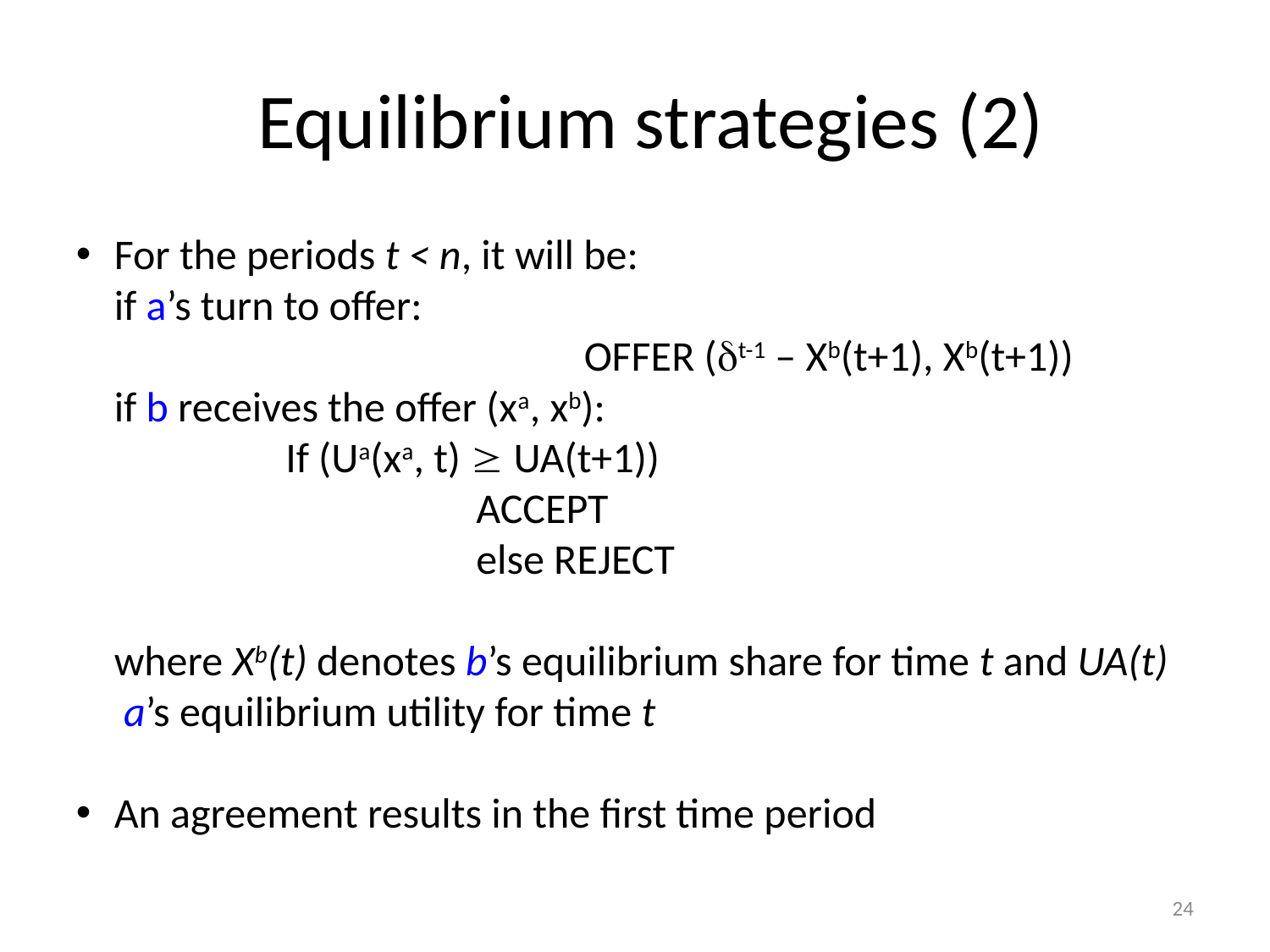

Equilibrium strategies (2)
For the periods t < n, it will be:
    if a’s turn to offer:
				OFFER (δt-1 – Xb(t+1), Xb(t+1))
    if b receives the offer (xa, xb):
                      If (Ua(xa, t) ≥ UA(t+1))
			  ACCEPT
			  else REJECT

    where Xb(t) denotes b’s equilibrium share for time t and UA(t)
     a’s equilibrium utility for time t

An agreement results in the first time period

24